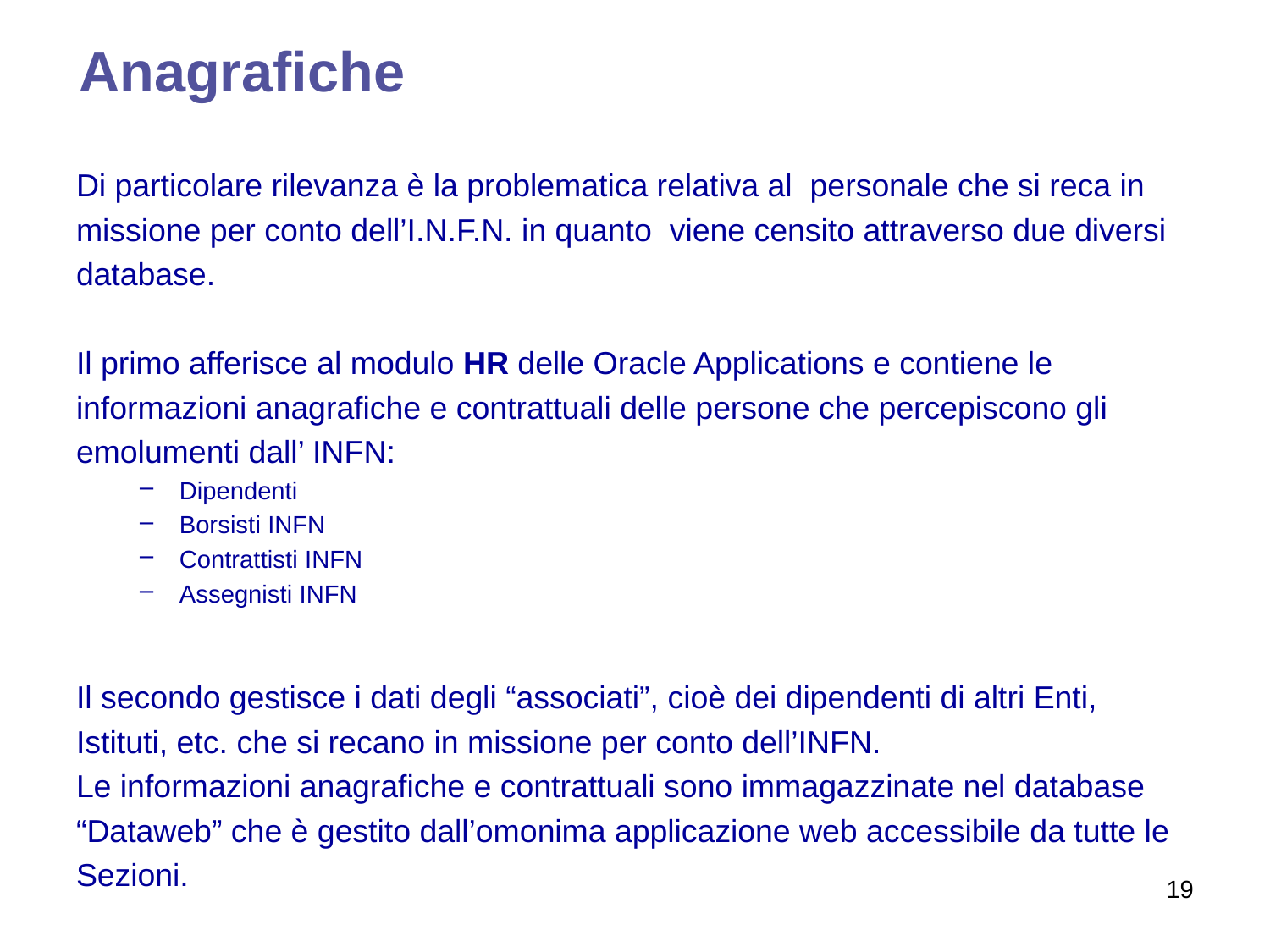

Anagrafiche
Di particolare rilevanza è la problematica relativa al  personale che si reca in
missione per conto dell’I.N.F.N. in quanto  viene censito attraverso due diversi
database.

Il primo afferisce al modulo HR delle Oracle Applications e contiene le
informazioni anagrafiche e contrattuali delle persone che percepiscono gli
emolumenti dall’ INFN:
Dipendenti
Borsisti INFN
Contrattisti INFN
Assegnisti INFN

Il secondo gestisce i dati degli “associati”, cioè dei dipendenti di altri Enti,
Istituti, etc. che si recano in missione per conto dell’INFN.
Le informazioni anagrafiche e contrattuali sono immagazzinate nel database
“Dataweb” che è gestito dall’omonima applicazione web accessibile da tutte le
Sezioni.

19